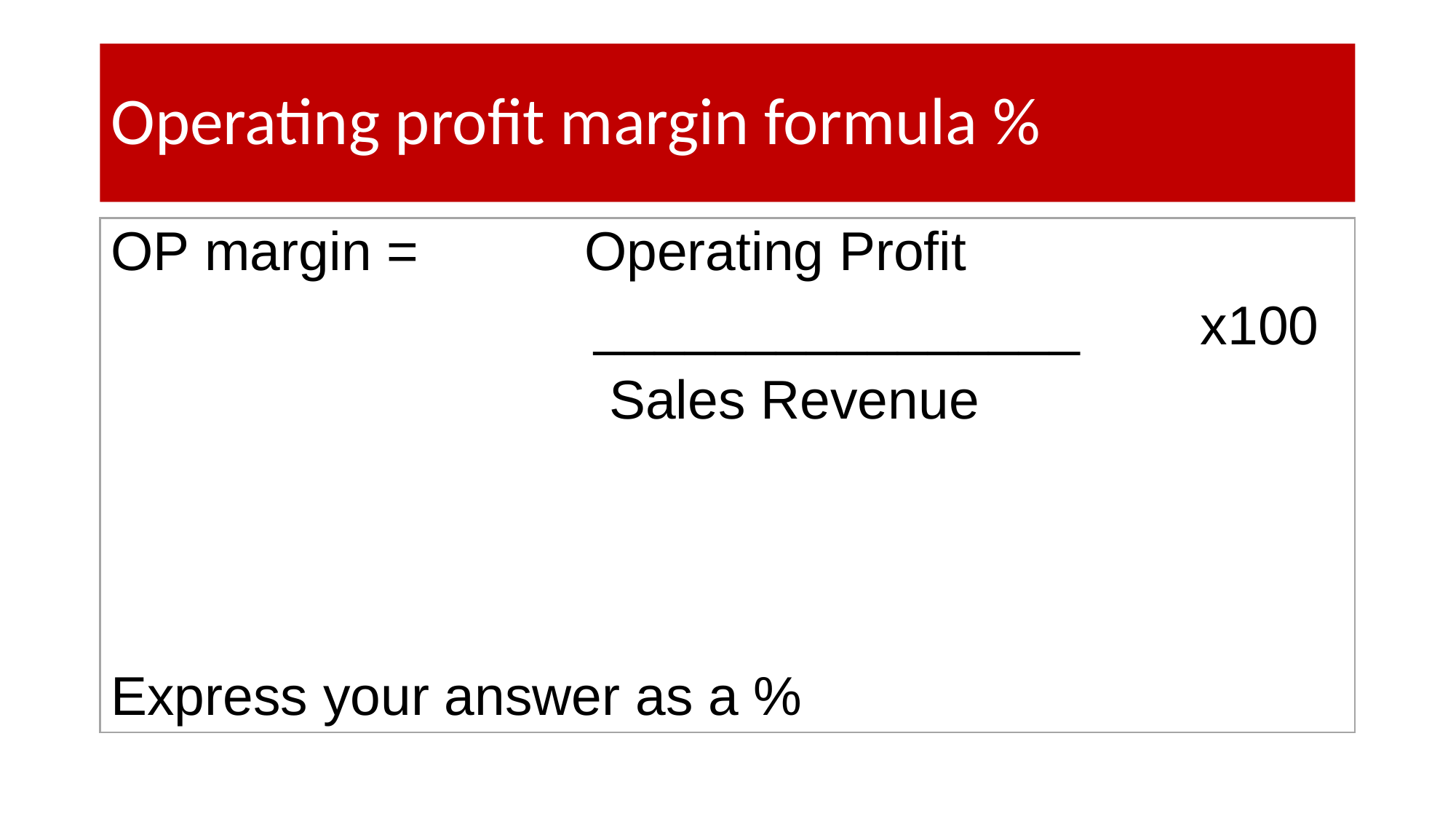

# Operating profit margin formula %
OP margin =           Operating Profit
                                ________________        x100
                                 Sales Revenue

Express your answer as a %